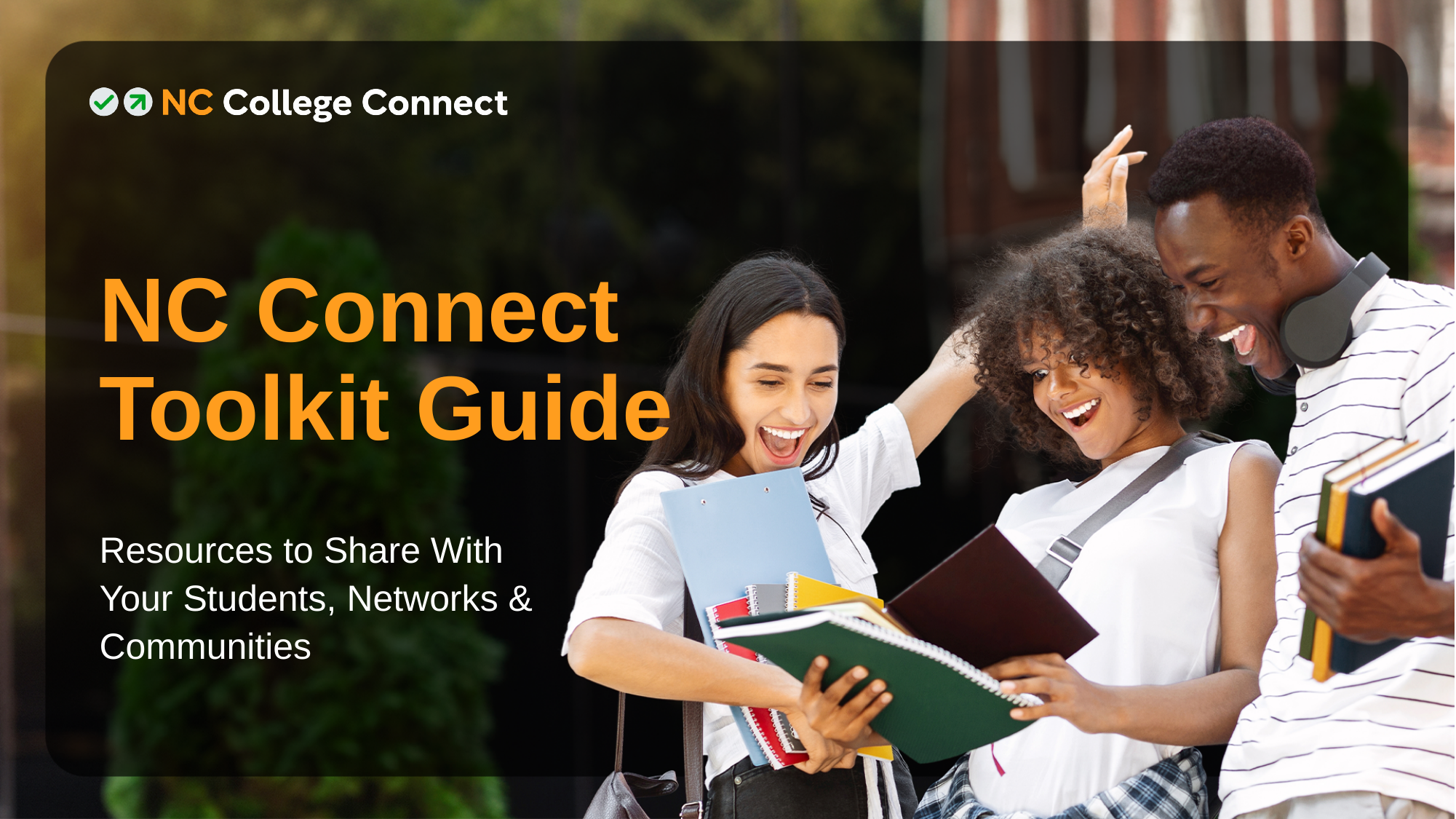

# NC Connect Toolkit Guide
Resources to Share With Your Students, Networks & Communities